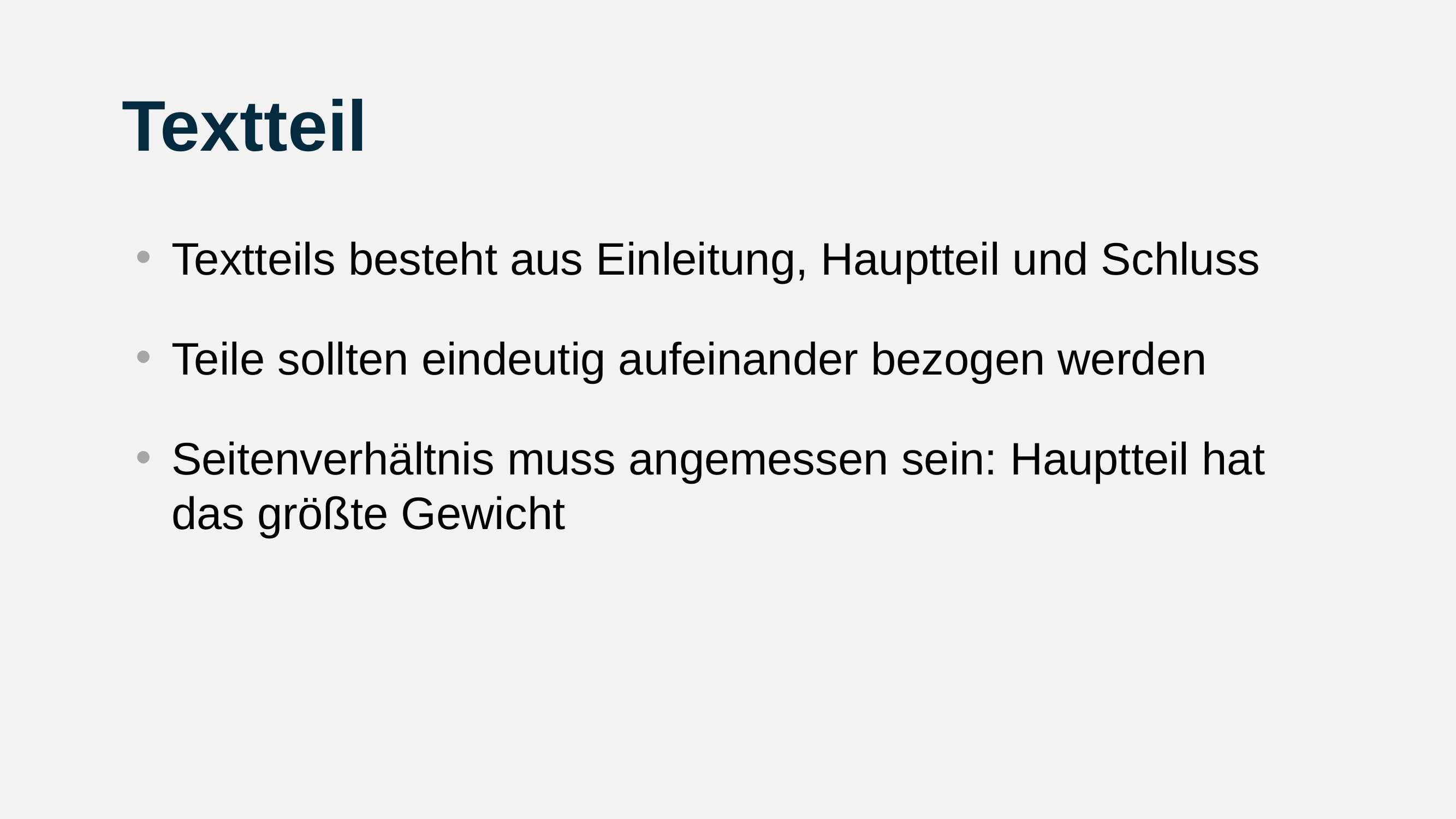

# Textteil
Textteils besteht aus Einleitung, Hauptteil und Schluss
Teile sollten eindeutig aufeinander bezogen werden
Seitenverhältnis muss angemessen sein: Hauptteil hat das größte Gewicht